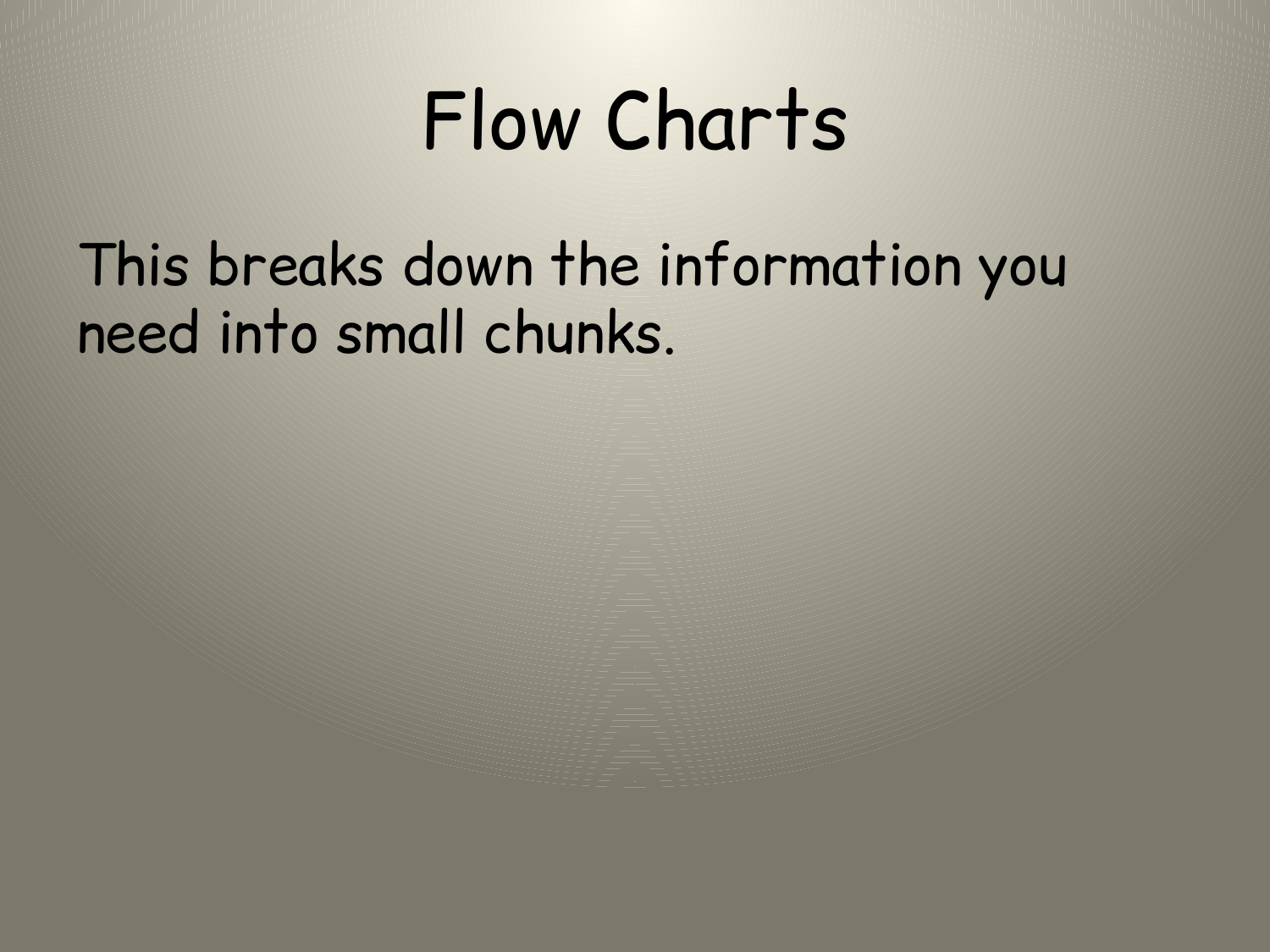

# Flow Charts
This breaks down the information you need into small chunks.